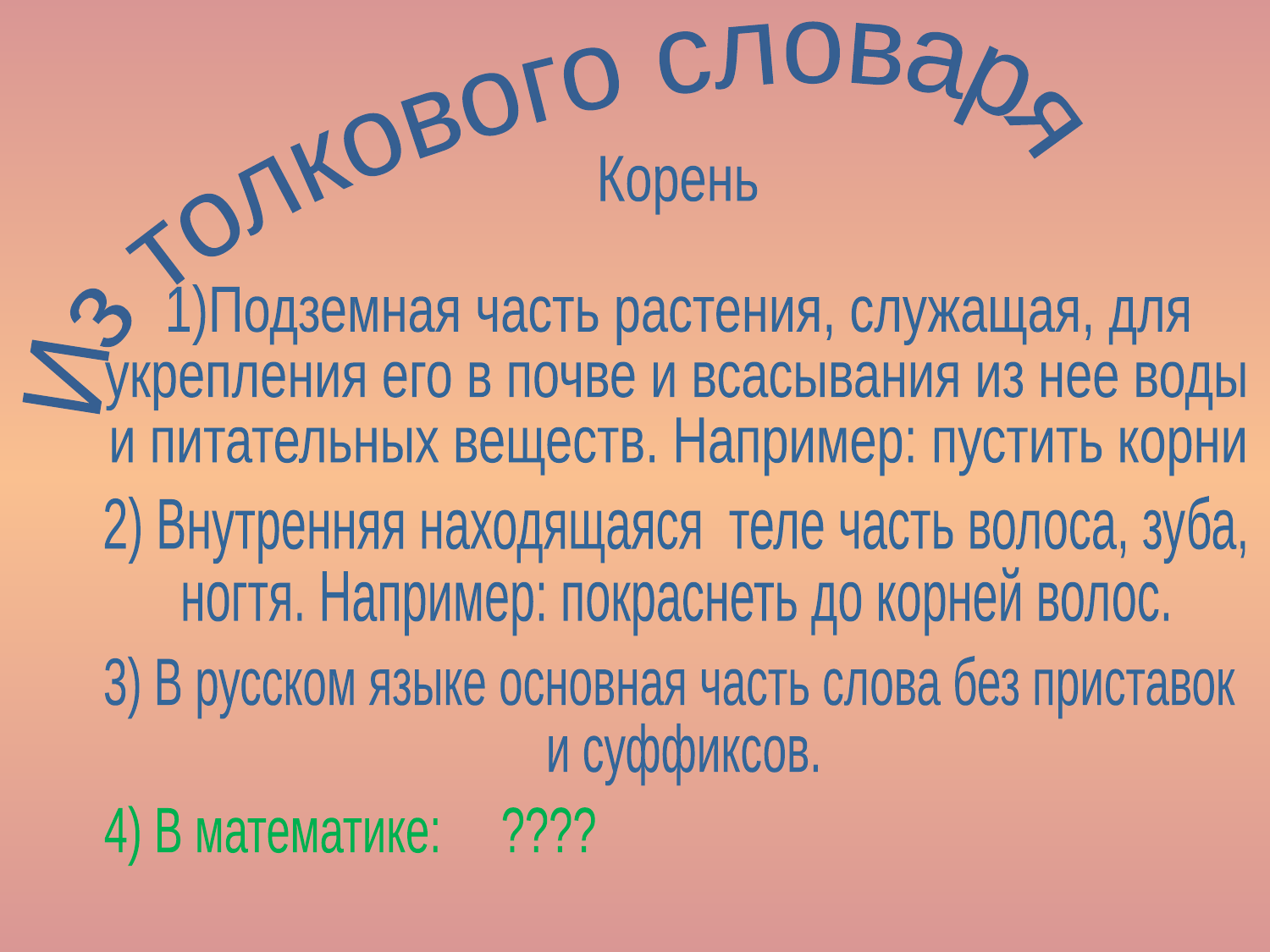

Из толкового словаря
Корень

1)Подземная часть растения, служащая, для
укрепления его в почве и всасывания из нее воды
и питательных веществ. Например: пустить корни
2) Внутренняя находящаяся  теле часть волоса, зуба,
ногтя. Например: покраснеть до корней волос.
3) В русском языке основная часть слова без приставок
 и суффиксов.
4) В математике:     ????